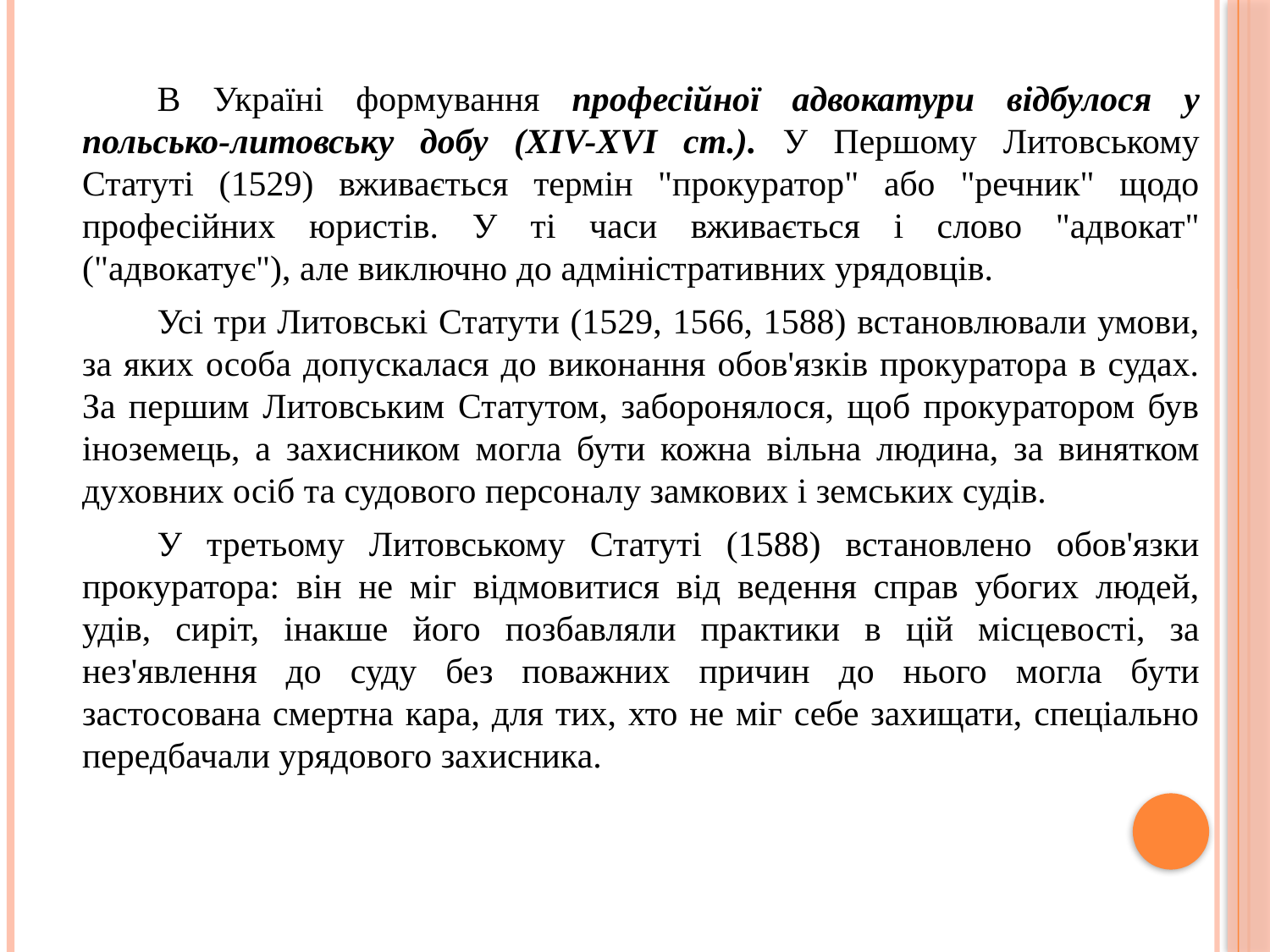

В Україні формування професійної адвокатури відбулося у польсько-литовську добу (XIV-XVI ст.). У Першому Литовському Статуті (1529) вживається термін "прокуратор" або "речник" щодо професійних юристів. У ті часи вживається і слово "адвокат" ("адвокатує"), але виключно до адміністративних урядовців.
Усі три Литовські Статути (1529, 1566, 1588) встановлювали умови, за яких особа допускалася до виконання обов'язків прокуратора в судах. За першим Литовським Статутом, заборонялося, щоб прокуратором був іноземець, а захисником могла бути кожна вільна людина, за винятком духовних осіб та судового персоналу замкових і земських судів.
У третьому Литовському Статуті (1588) встановлено обов'язки прокуратора: він не міг відмовитися від ведення справ убогих людей, удів, сиріт, інакше його позбавляли практики в цій місцевості, за нез'явлення до суду без поважних причин до нього могла бути застосована смертна кара, для тих, хто не міг себе захищати, спеціально передбачали урядового захисника.